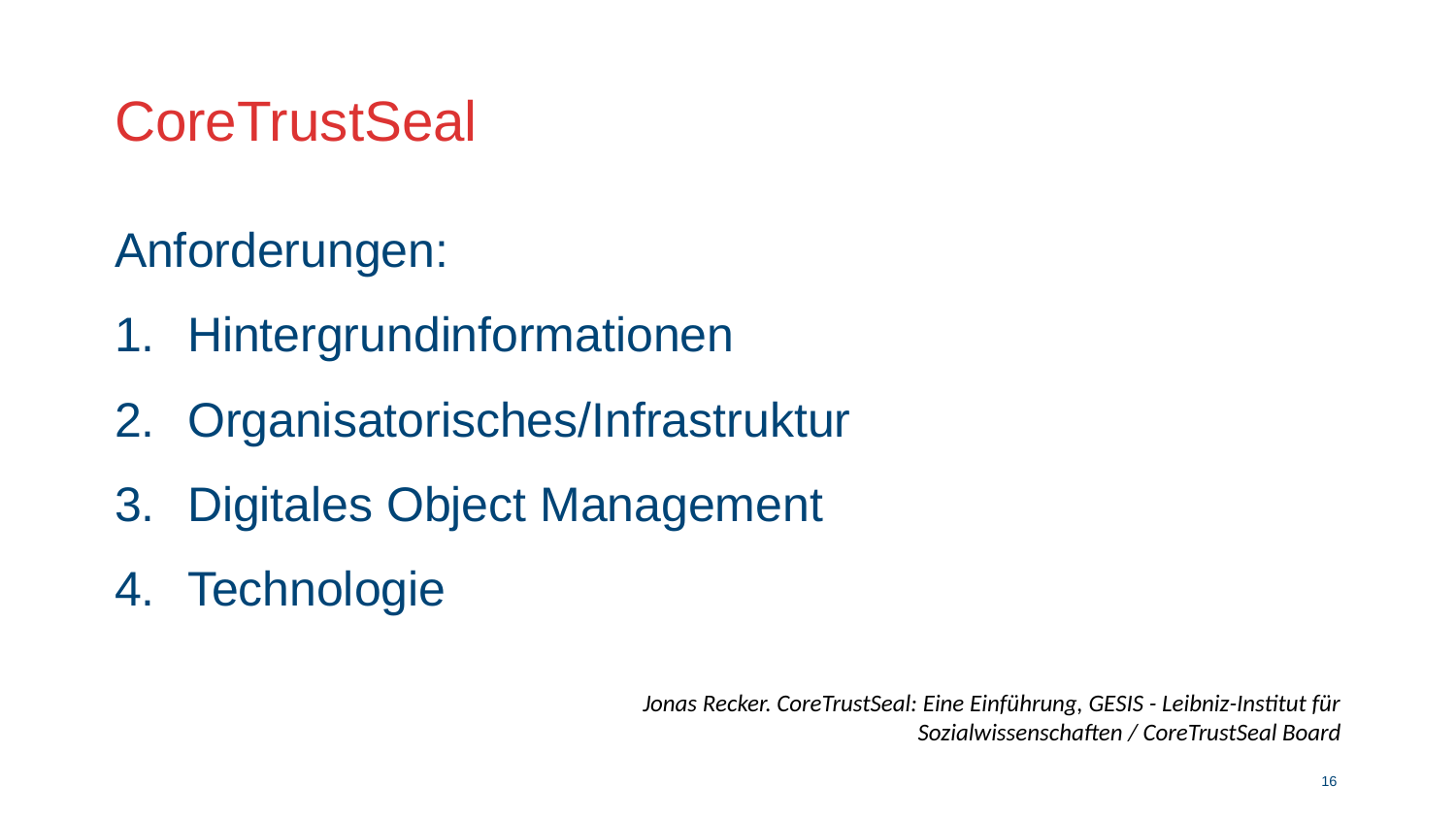

# CoreTrustSeal
Anforderungen:
Hintergrundinformationen
Organisatorisches/Infrastruktur
Digitales Object Management
Technologie
Jonas Recker. CoreTrustSeal: Eine Einführung, GESIS - Leibniz-Institut für Sozialwissenschaften / CoreTrustSeal Board
16